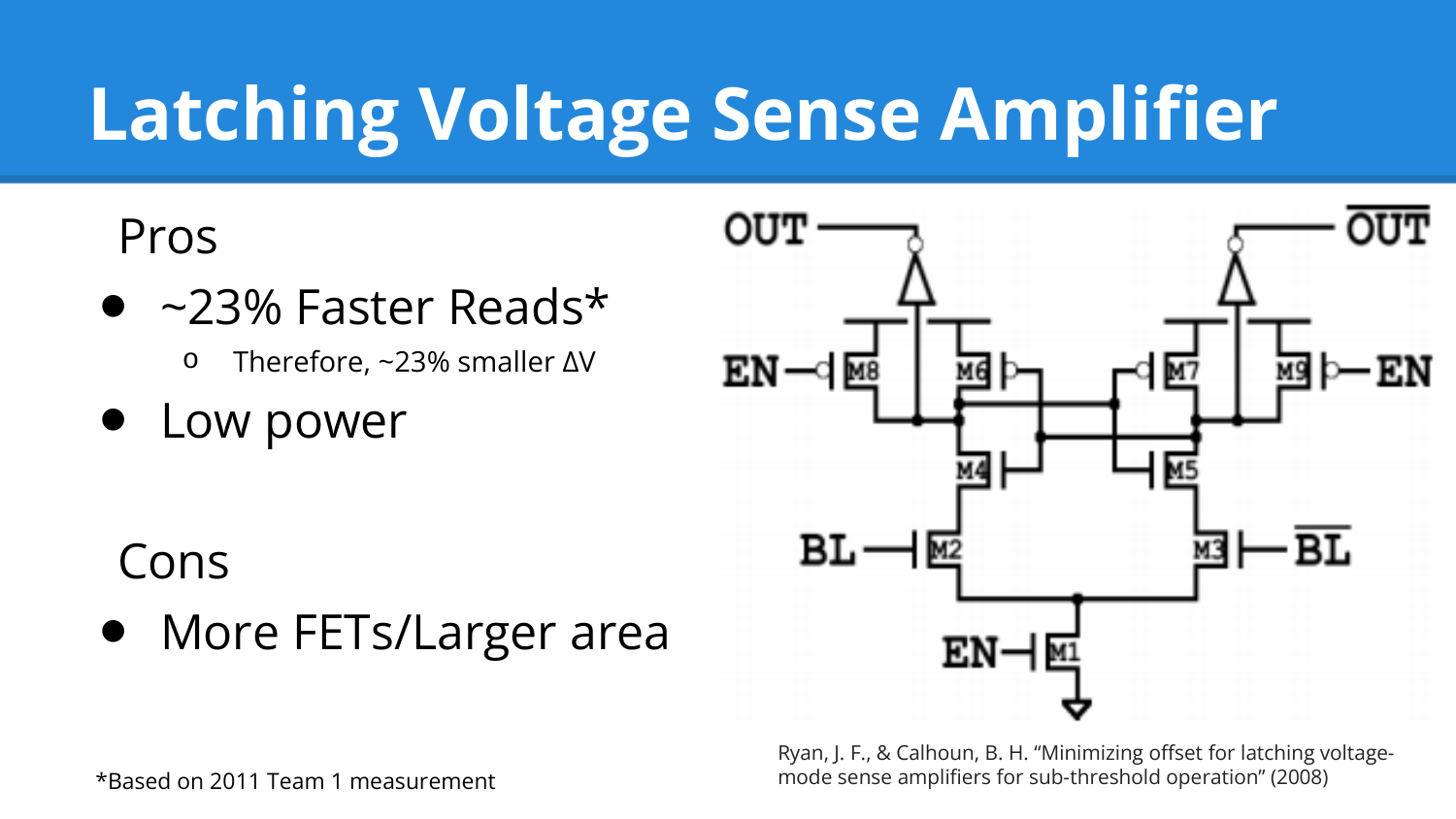

# Latching Voltage Sense Amplifier
Pros
~23% Faster Reads*
Therefore, ~23% smaller ΔV
Low power

Cons
More FETs/Larger area

Ryan, J. F., & Calhoun, B. H. “Minimizing offset for latching voltage-mode sense amplifiers for sub-threshold operation” (2008)

*Based on 2011 Team 1 measurement